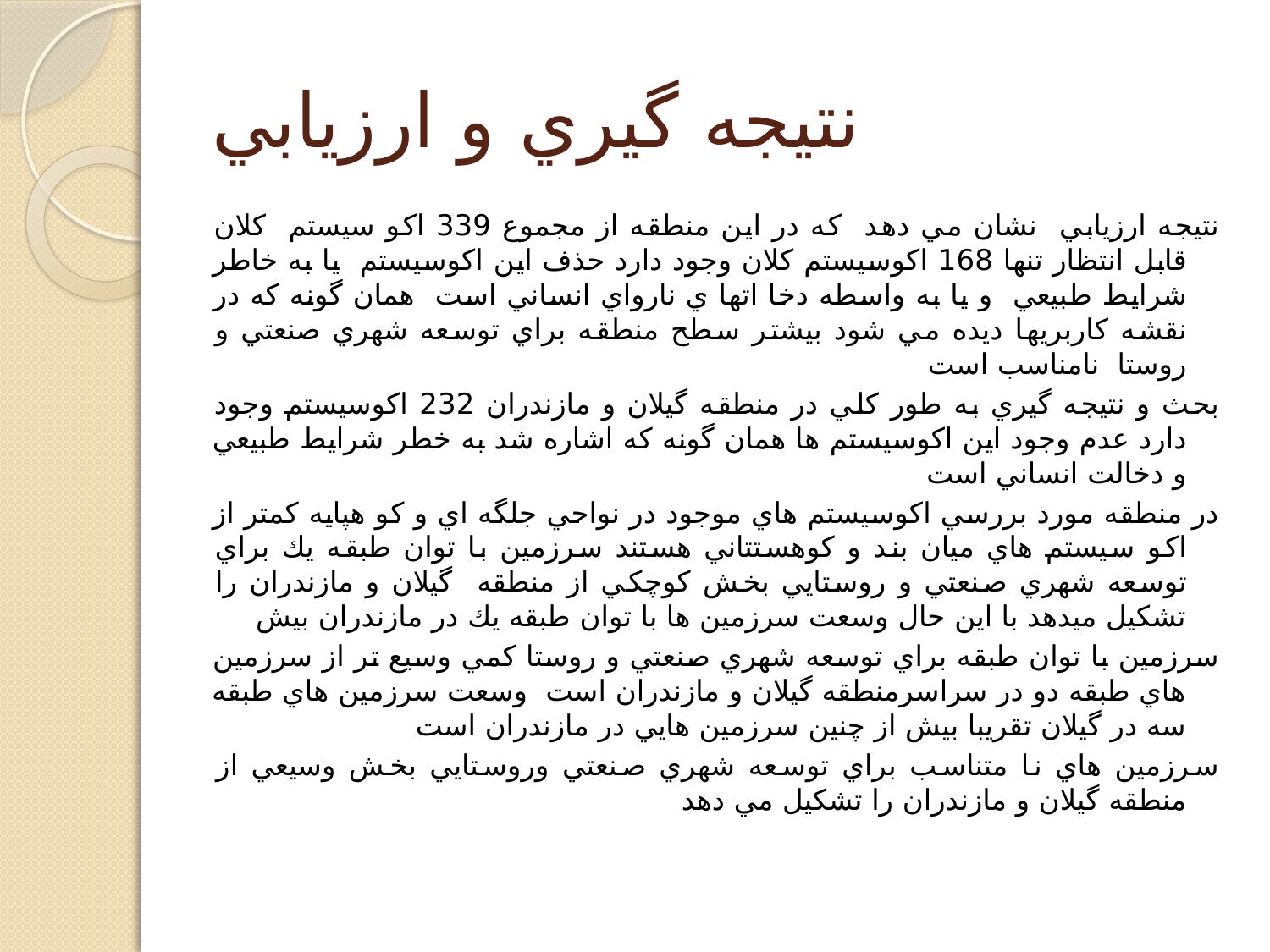

# نتيجه گيري و ارزيابي
نتيجه ارزيابي  نشان مي دهد  كه در اين منطقه از مجموع 339 اكو سيستم  كلان قابل انتظار تنها 168 اكوسيستم كلان وجود دارد حذف اين اكوسيستم  يا به خاطر شرايط طبيعي  و يا به واسطه دخا اتها ي نارواي انساني است  همان گونه كه در نقشه كاربريها ديده مي شود بيشتر سطح منطقه براي توسعه شهري صنعتي و روستا  نامناسب است
بحث و نتيجه گيري به طور كلي در منطقه گيلان و مازندران 232 اكوسيستم وجود دارد عدم وجود اين اكوسيستم ها همان گونه كه اشاره شد به خطر شرايط طبيعي و دخالت انساني است
در منطقه مورد بررسي اكوسيستم هاي موجود در نواحي جلگه اي و كو هپايه كمتر از اكو سيستم هاي ميان بند و كوهستتاني هستند سرزمين با توان طبقه يك براي توسعه شهري صنعتي و روستايي بخش كوچكي از منطقه  گيلان و مازندران را تشكيل ميدهد با اين حال وسعت سرزمين ها با توان طبقه يك در مازندران بيش
سرزمين با توان طبقه براي توسعه شهري صنعتي و روستا كمي وسيع تر از سرزمين هاي طبقه دو در سراسرمنطقه گيلان و مازندران است  وسعت سرزمين هاي طبقه سه در گيلان تقريبا بيش از چنين سرزمين هايي در مازندران است
سرزمين هاي نا متناسب براي توسعه شهري صنعتي وروستايي بخش وسيعي از منطقه گيلان و مازندران را تشكيل مي دهد